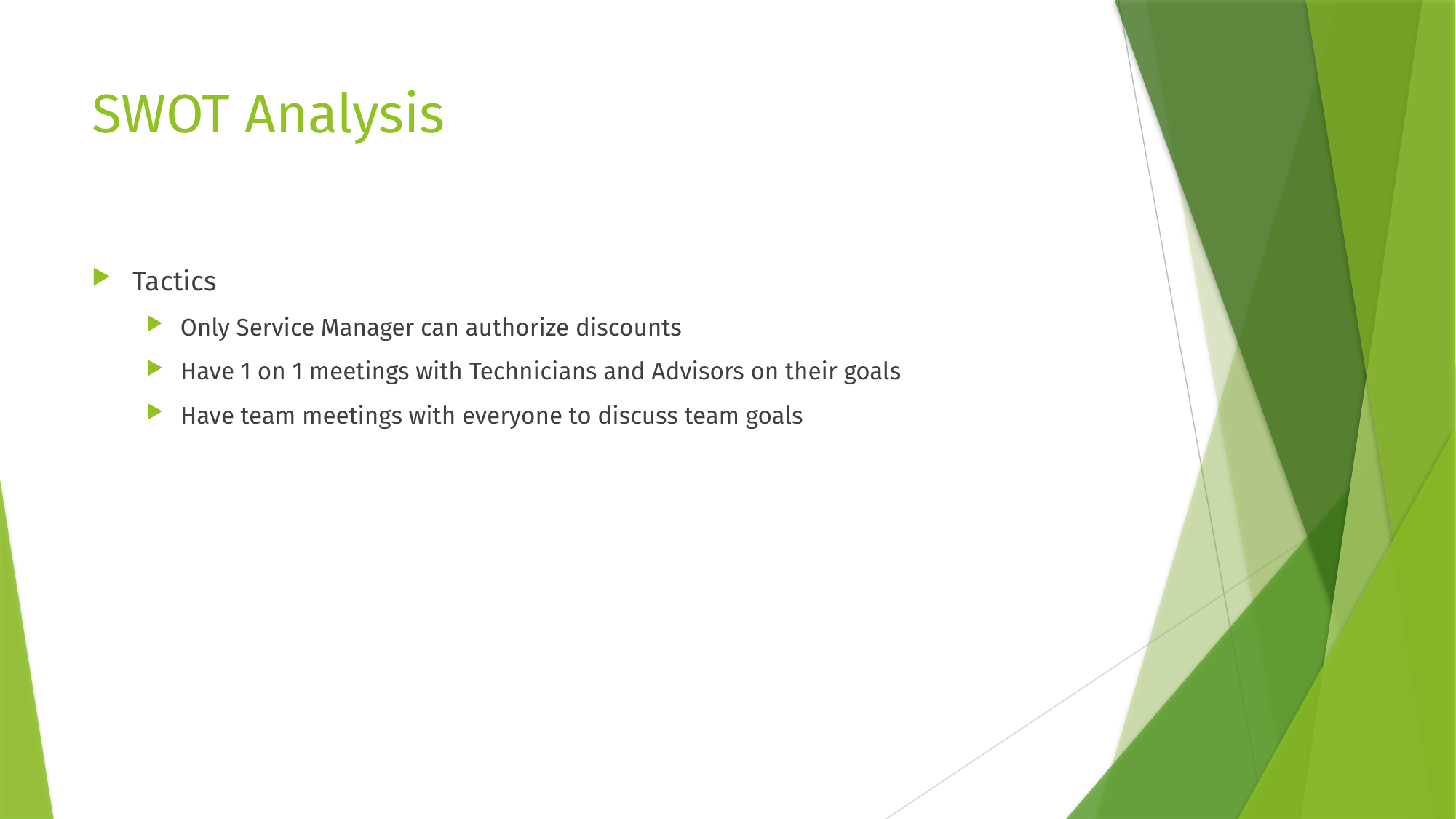

# SWOT Analysis
Tactics
Only Service Manager can authorize discounts
Have 1 on 1 meetings with Technicians and Advisors on their goals
Have team meetings with everyone to discuss team goals